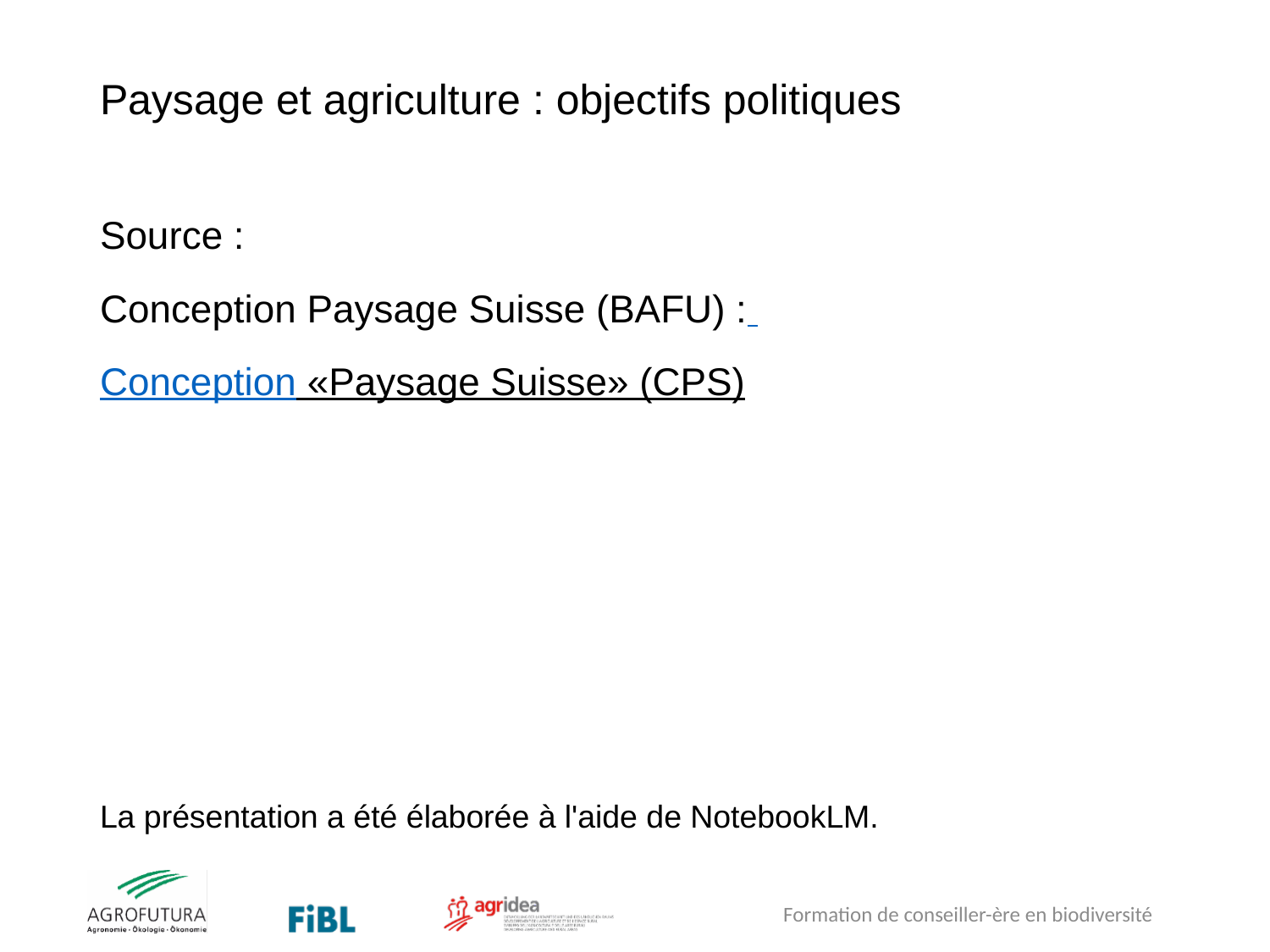

# Paysage et agriculture : objectifs politiques
Source :
Conception Paysage Suisse (BAFU) :
Conception «Paysage Suisse» (CPS)

La présentation a été élaborée à l'aide de NotebookLM.
Formation de conseiller-ère en biodiversité